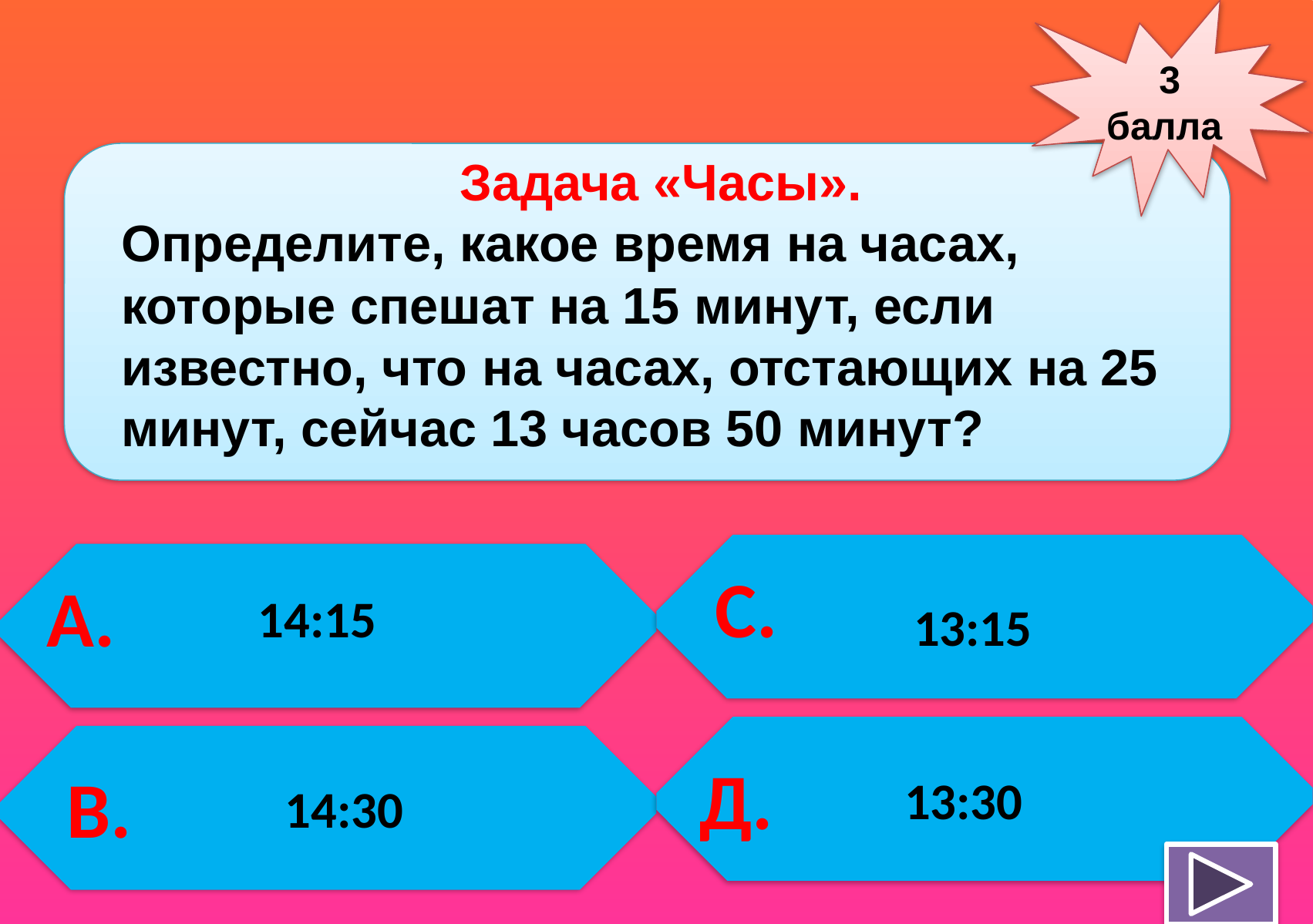

3 балла

Задача «Часы».
Определите, какое время на часах, которые спешат на 15 минут, если известно, что на часах, отстающих на 25 минут, сейчас 13 часов 50 минут?

С.

А.
14:15
13:15

Д.
В.
13:30
14:30